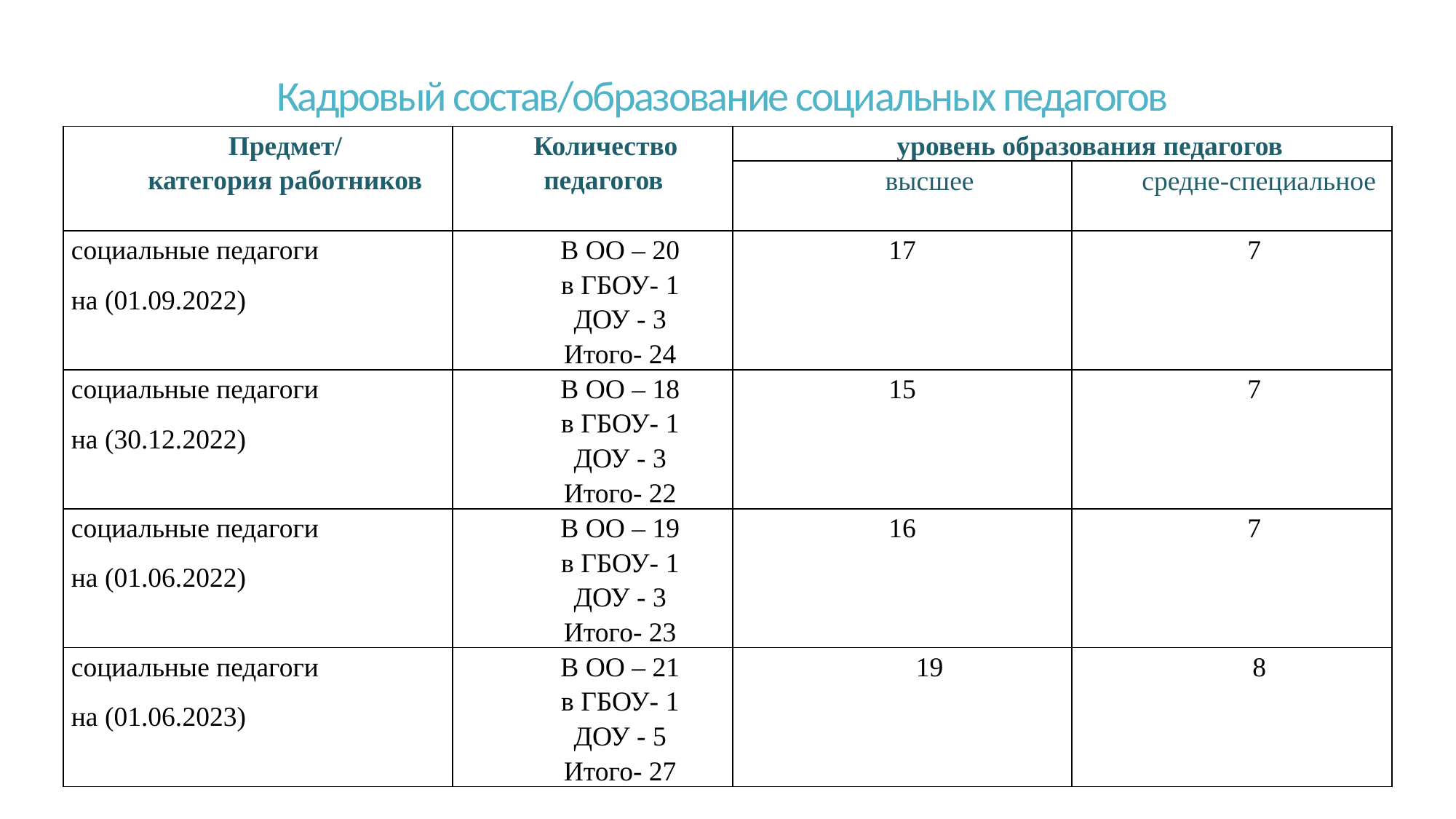

# Кадровый состав/образование социальных педагогов
| Предмет/ категория работников | Количество педагогов | уровень образования педагогов |  |
| --- | --- | --- | --- |
|  |  | высшее | средне-специальное |
| социальные педагоги на (01.09.2022) | В ОО – 20 в ГБОУ- 1 ДОУ - 3 Итого- 24 | 17 | 7 |
| социальные педагоги на (30.12.2022) | В ОО – 18 в ГБОУ- 1 ДОУ - 3 Итого- 22 | 15 | 7 |
| социальные педагоги на (01.06.2022) | В ОО – 19 в ГБОУ- 1 ДОУ - 3 Итого- 23 | 16 | 7 |
| социальные педагоги на (01.06.2023) | В ОО – 21 в ГБОУ- 1 ДОУ - 5 Итого- 27 | 19 | 8 |